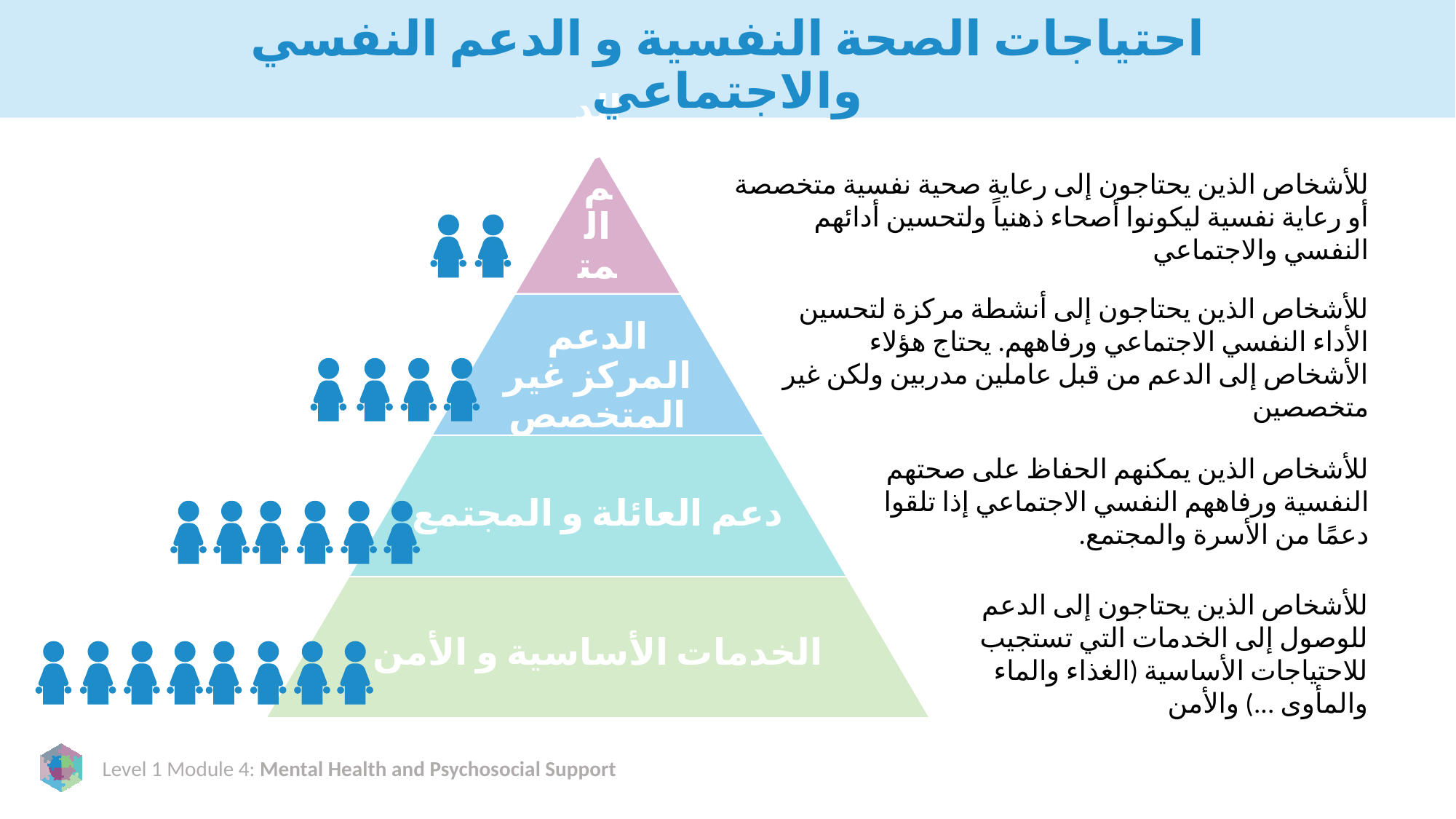

# احتياجات الصحة النفسية و الدعم النفسي والاجتماعي
الدعم المتخصص
الدعم المركز غير المتخصص
دعم العائلة و المجتمع
الخدمات الأساسية و الأمن
للأشخاص الذين يحتاجون إلى رعاية صحية نفسية متخصصة أو رعاية نفسية ليكونوا أصحاء ذهنياً ولتحسين أدائهم النفسي والاجتماعي

للأشخاص الذين يحتاجون إلى أنشطة مركزة لتحسين الأداء النفسي الاجتماعي ورفاههم. يحتاج هؤلاء الأشخاص إلى الدعم من قبل عاملين مدربين ولكن غير متخصصين

للأشخاص الذين يمكنهم الحفاظ على صحتهم النفسية ورفاههم النفسي الاجتماعي إذا تلقوا دعمًا من الأسرة والمجتمع.

للأشخاص الذين يحتاجون إلى الدعم للوصول إلى الخدمات التي تستجيب للاحتياجات الأساسية (الغذاء والماء والمأوى ...) والأمن